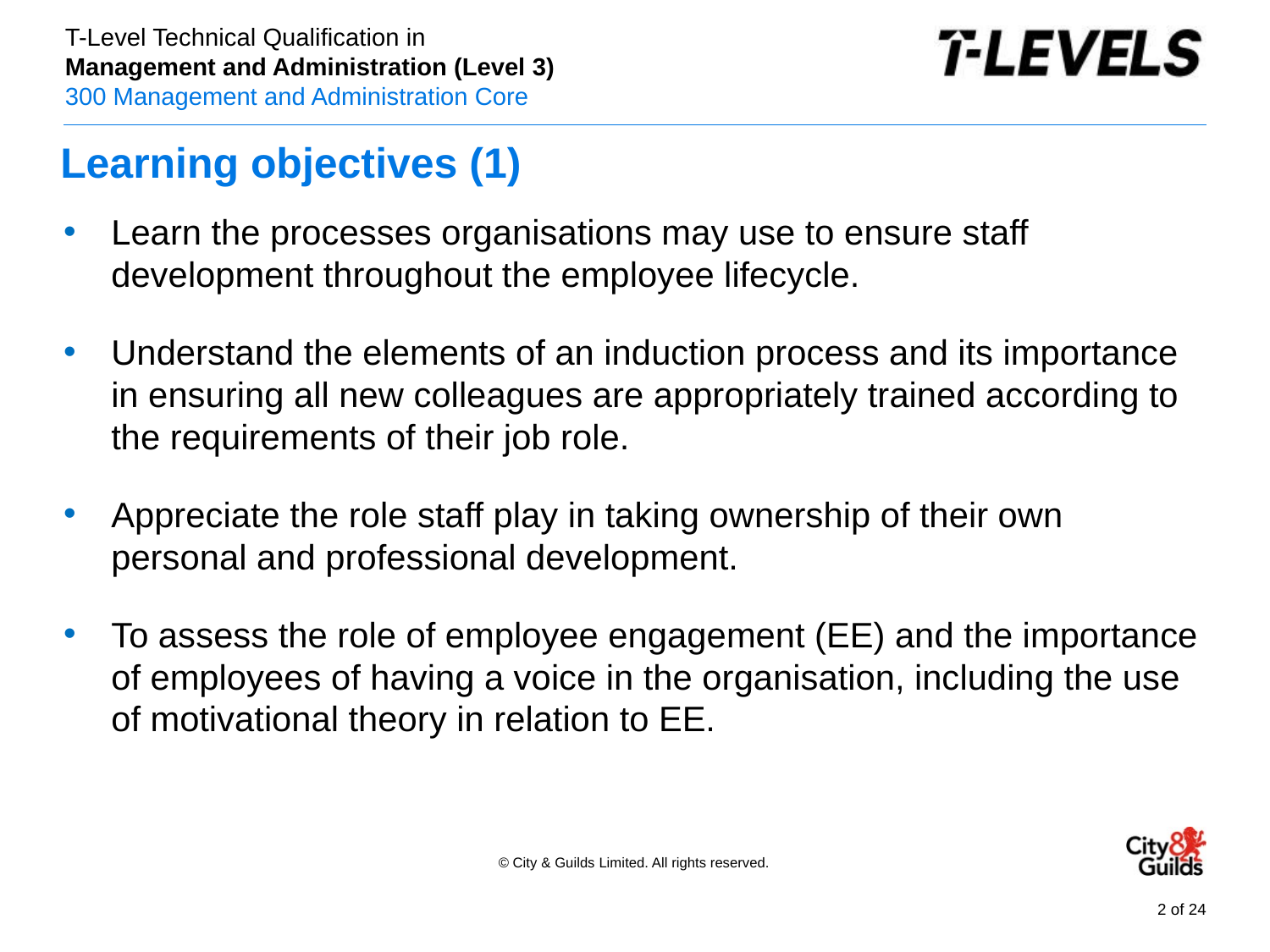

# Learning objectives (1)
Learn the processes organisations may use to ensure staff development throughout the employee lifecycle.
Understand the elements of an induction process and its importance in ensuring all new colleagues are appropriately trained according to the requirements of their job role.
Appreciate the role staff play in taking ownership of their own personal and professional development.
To assess the role of employee engagement (EE) and the importance of employees of having a voice in the organisation, including the use of motivational theory in relation to EE.